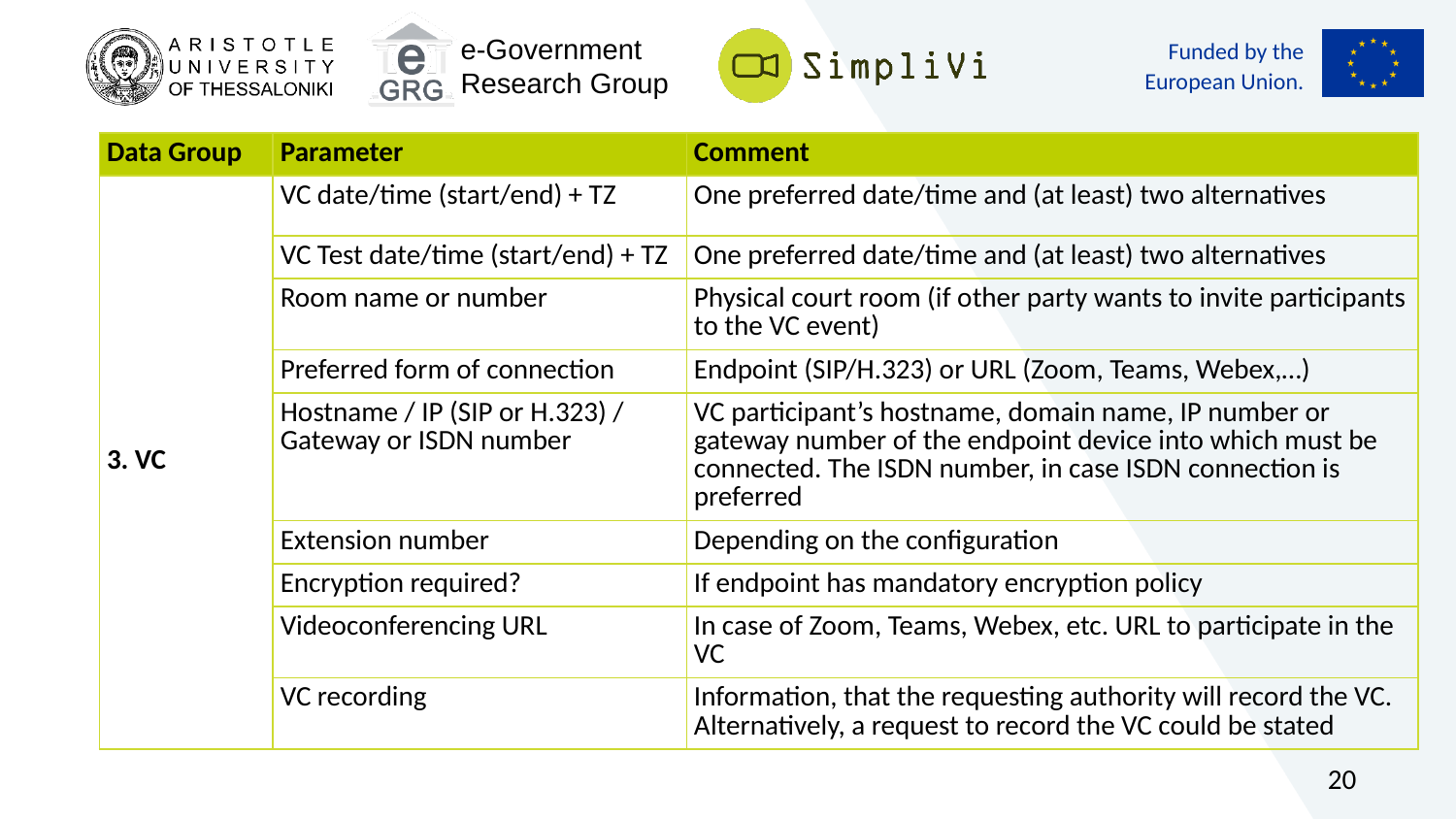

| Data Group | Parameter | Comment |
| --- | --- | --- |
| 3. VC | VC date/time (start/end) + TZ | One preferred date/time and (at least) two alternatives |
|  | VC Test date/time (start/end) + TZ | One preferred date/time and (at least) two alternatives |
|  | Room name or number | Physical court room (if other party wants to invite participants to the VC event) |
|  | Preferred form of connection | Endpoint (SIP/H.323) or URL (Zoom, Teams, Webex,…) |
|  | Hostname / IP (SIP or H.323) / Gateway or ISDN number | VC participant’s hostname, domain name, IP number or gateway number of the endpoint device into which must be connected. The ISDN number, in case ISDN connection is preferred |
|  | Extension number | Depending on the configuration |
|  | Encryption required? | If endpoint has mandatory encryption policy |
|  | Videoconferencing URL | In case of Zoom, Teams, Webex, etc. URL to participate in the VC |
|  | VC recording | Information, that the requesting authority will record the VC. Alternatively, a request to record the VC could be stated |
20